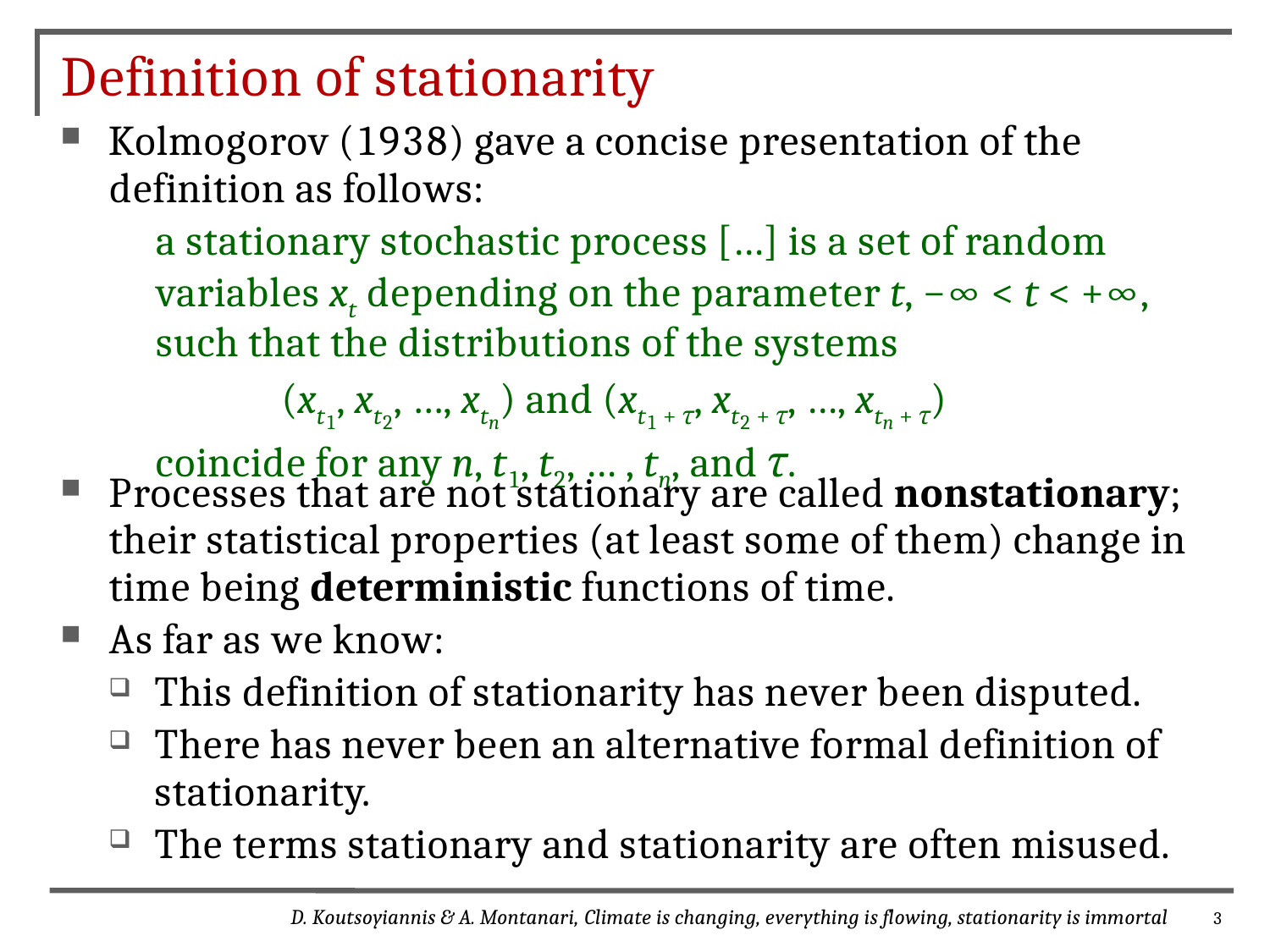

# Definition of stationarity
Kolmogorov (1938) gave a concise presentation of the definition as follows:
a stationary stochastic process […] is a set of random variables xt depending on the parameter t, −∞ < t < +∞, such that the distributions of the systems
(xt1, xt2, …, xtn) and (xt1 + τ, xt2 + τ, …, xtn + τ)
coincide for any n, t1, t2, … , tn, and τ.
Processes that are not stationary are called nonstationary; their statistical properties (at least some of them) change in time being deterministic functions of time.
As far as we know:
This definition of stationarity has never been disputed.
There has never been an alternative formal definition of stationarity.
The terms stationary and stationarity are often misused.
3
D. Koutsoyiannis & A. Montanari, Climate is changing, everything is flowing, stationarity is immortal